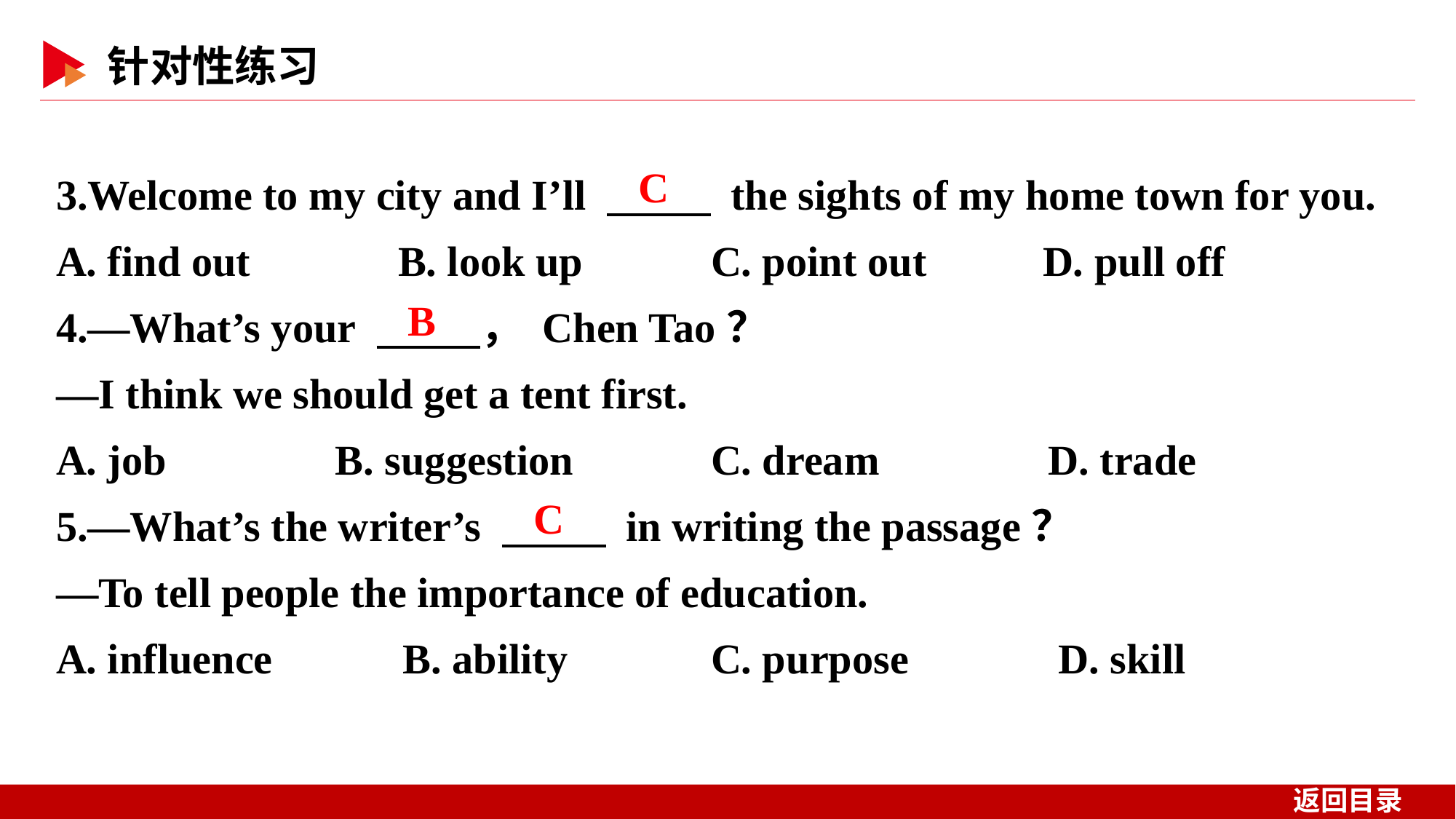

3.Welcome to my city and I’ll 　  　 the sights of my home town for you.
A. find out              B. look up		C. point out           D. pull off
4.—What’s your 　  　， Chen Tao？
—I think we should get a tent first.
A. job                B. suggestion		C. dream                D. trade
5.—What’s the writer’s 　  　 in writing the passage？
—To tell people the importance of education.
A. influence　       B. ability		C. purpose　         D. skill
C
B
C